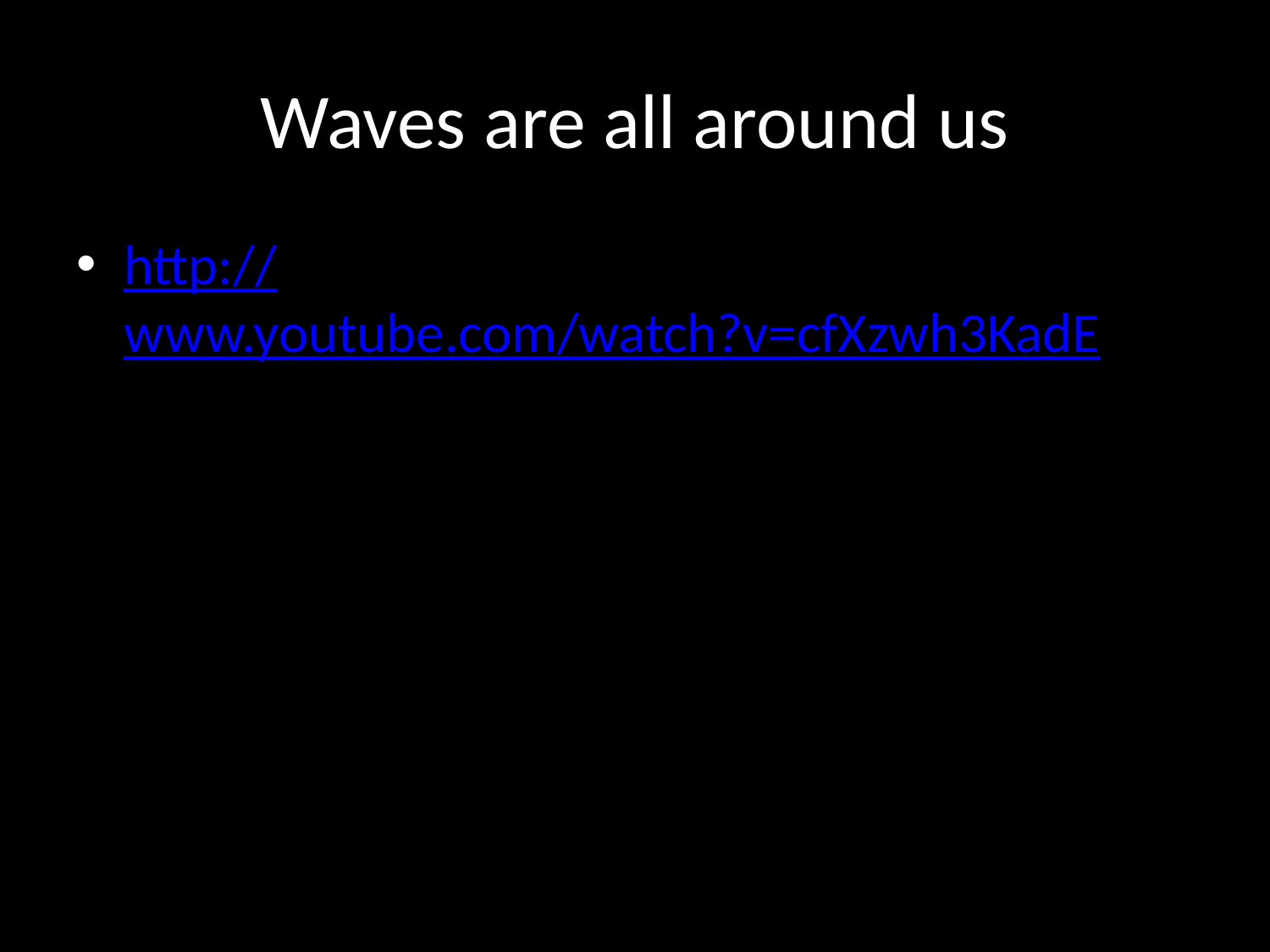

# Waves are all around us
http://www.youtube.com/watch?v=cfXzwh3KadE